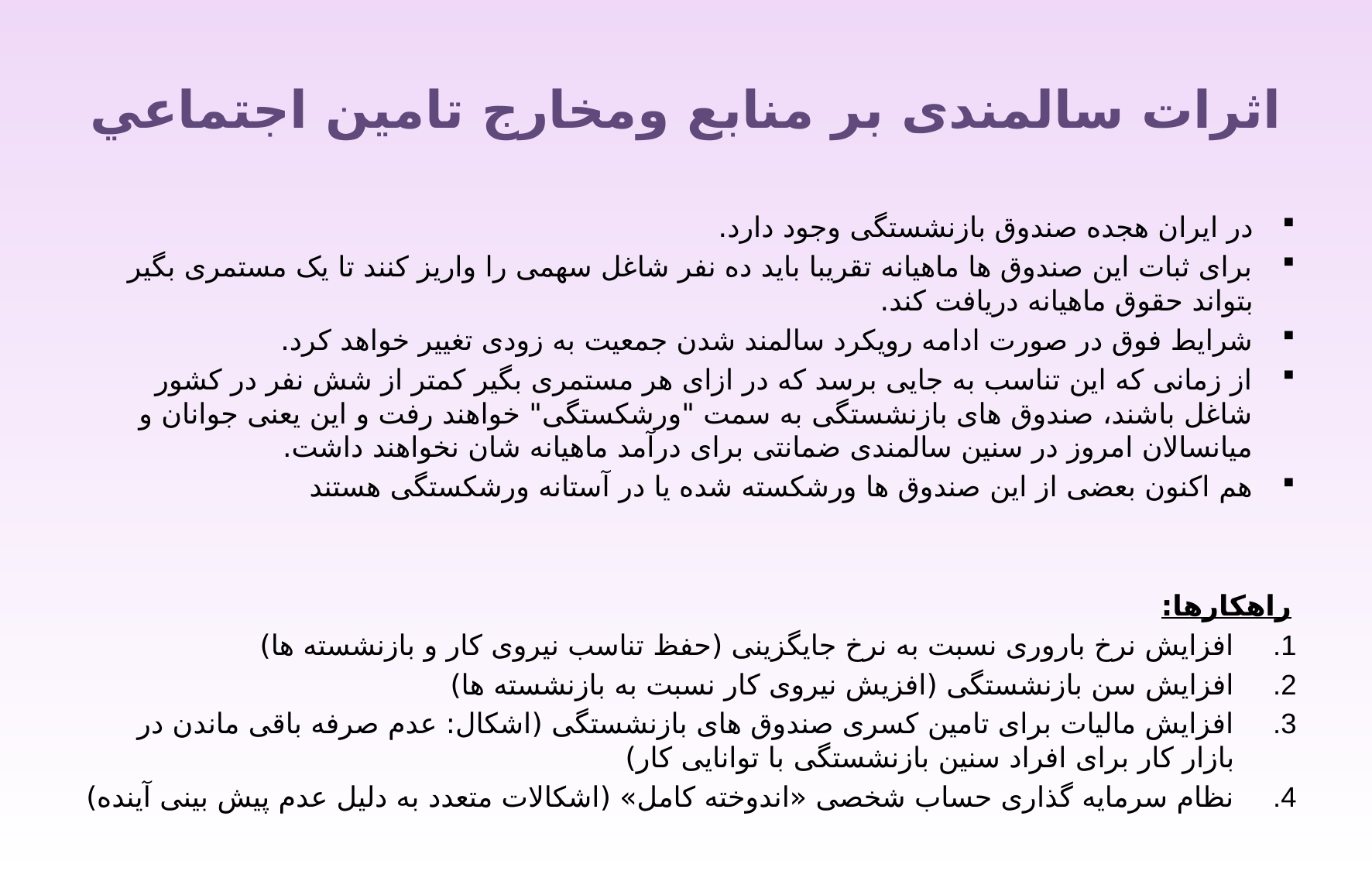

# اثرات سالمندی بر منابع ومخارج تامين اجتماعي
در ایران هجده صندوق بازنشستگی وجود دارد.
برای ثبات این صندوق ها ماهیانه تقریبا باید ده نفر شاغل سهمی را واریز کنند تا یک مستمری بگیر بتواند حقوق ماهیانه دریافت کند.
شرایط فوق در صورت ادامه رویکرد سالمند شدن جمعیت به زودی تغییر خواهد کرد.
از زمانی که این تناسب به جایی برسد که در ازای هر مستمری بگیر کمتر از شش نفر در کشور شاغل باشند، صندوق های بازنشستگی به سمت "ورشکستگی" خواهند رفت و این یعنی جوانان و میانسالان امروز در سنین سالمندی ضمانتی برای درآمد ماهیانه شان نخواهند داشت.
هم اکنون بعضی از این صندوق ها ورشکسته شده یا در آستانه ورشکستگی هستند

راهکارها:
افزایش نرخ باروری نسبت به نرخ جایگزینی (حفظ تناسب نیروی کار و بازنشسته ها)
افزایش سن بازنشستگی (افزیش نیروی کار نسبت به بازنشسته ها)
افزایش مالیات برای تامین کسری صندوق های بازنشستگی (اشکال: عدم صرفه باقی ماندن در بازار کار برای افراد سنین بازنشستگی با توانایی کار)
نظام سرمایه گذاری حساب شخصی «اندوخته کامل» (اشکالات متعدد به دلیل عدم پیش بینی آینده)